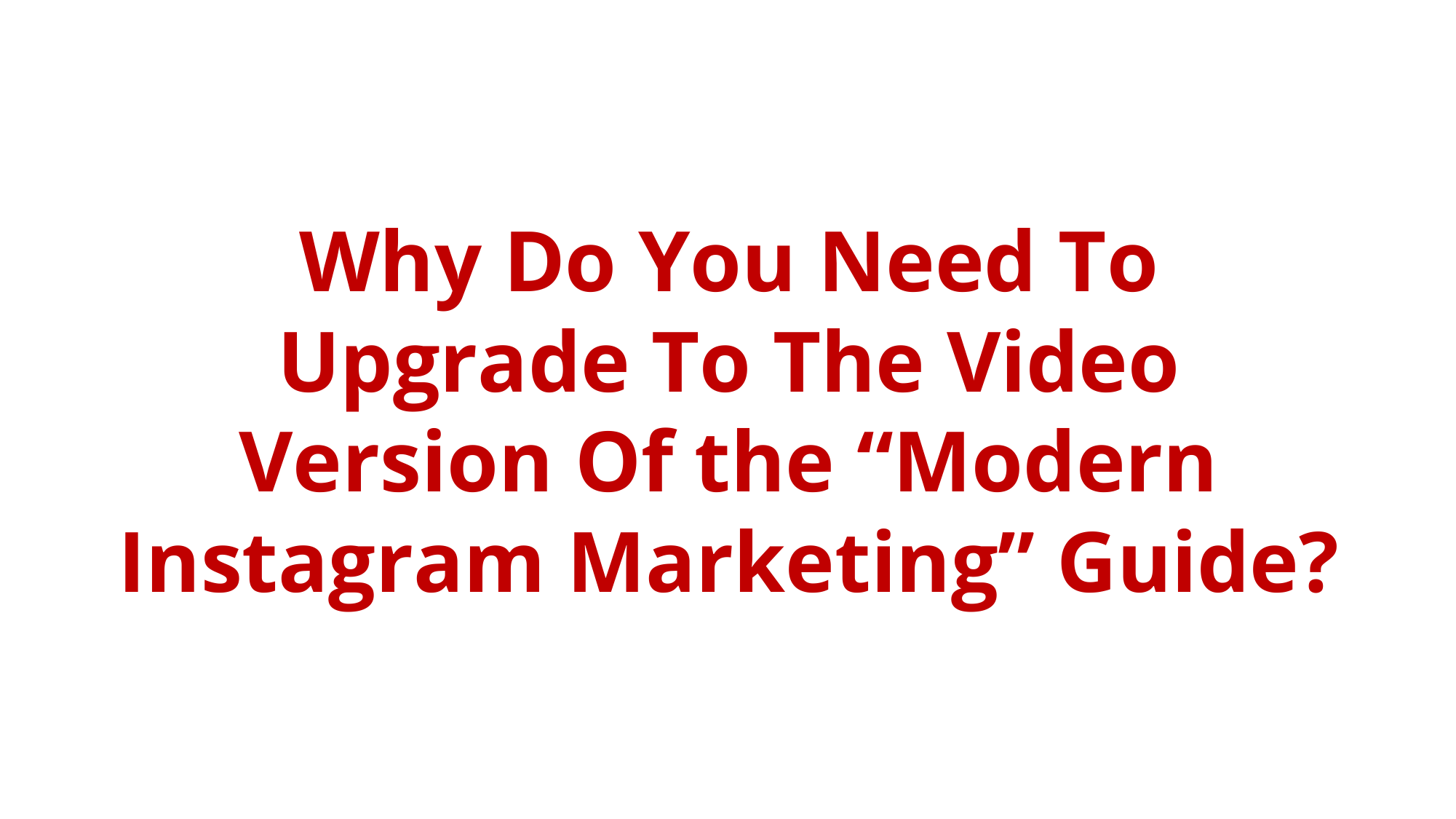

Why Do You Need To Upgrade To The Video Version Of the “Modern Instagram Marketing” Guide?